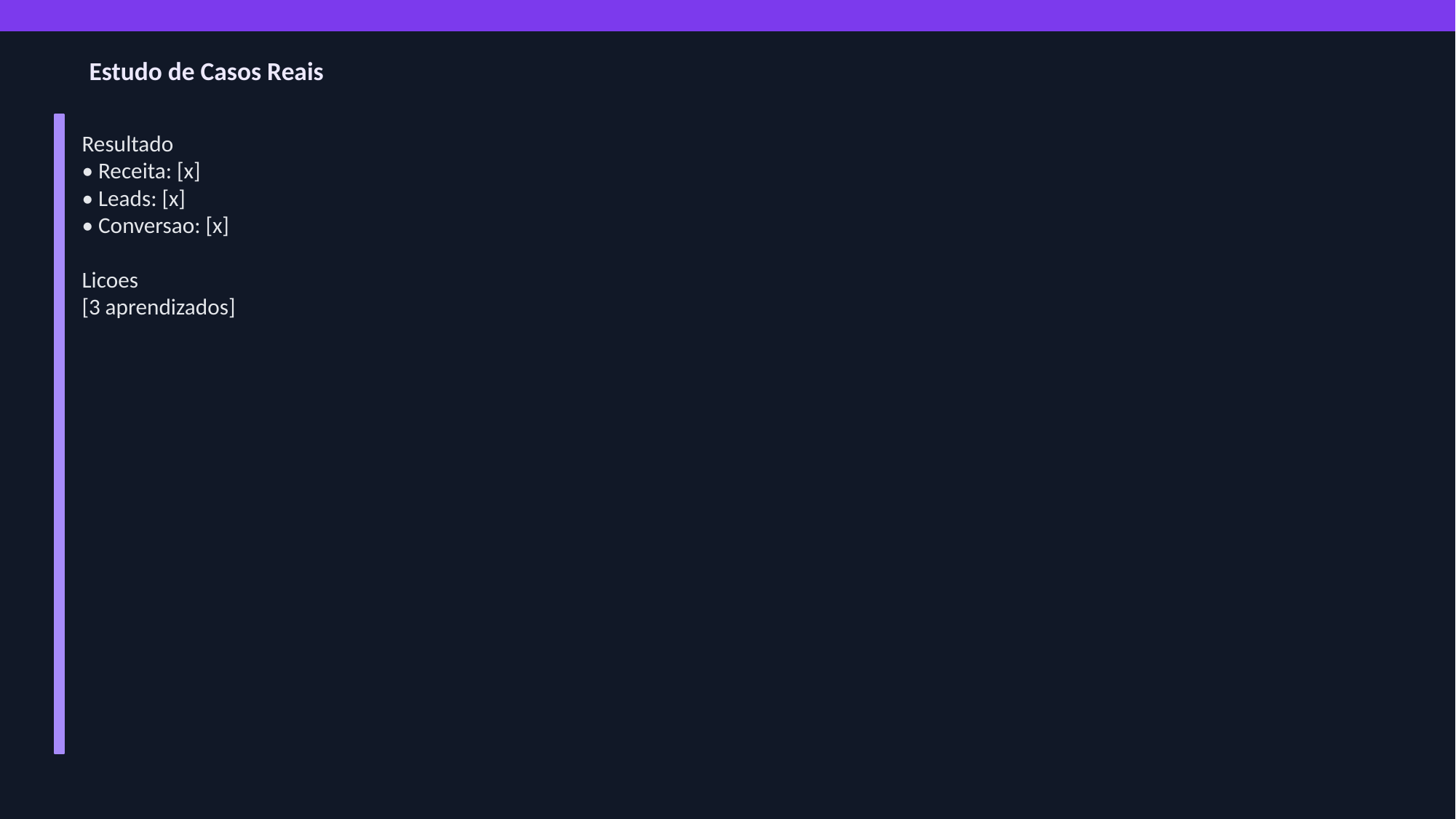

Estudo de Casos Reais

Resultado
• Receita: [x]
• Leads: [x]
• Conversao: [x]

Licoes
[3 aprendizados]